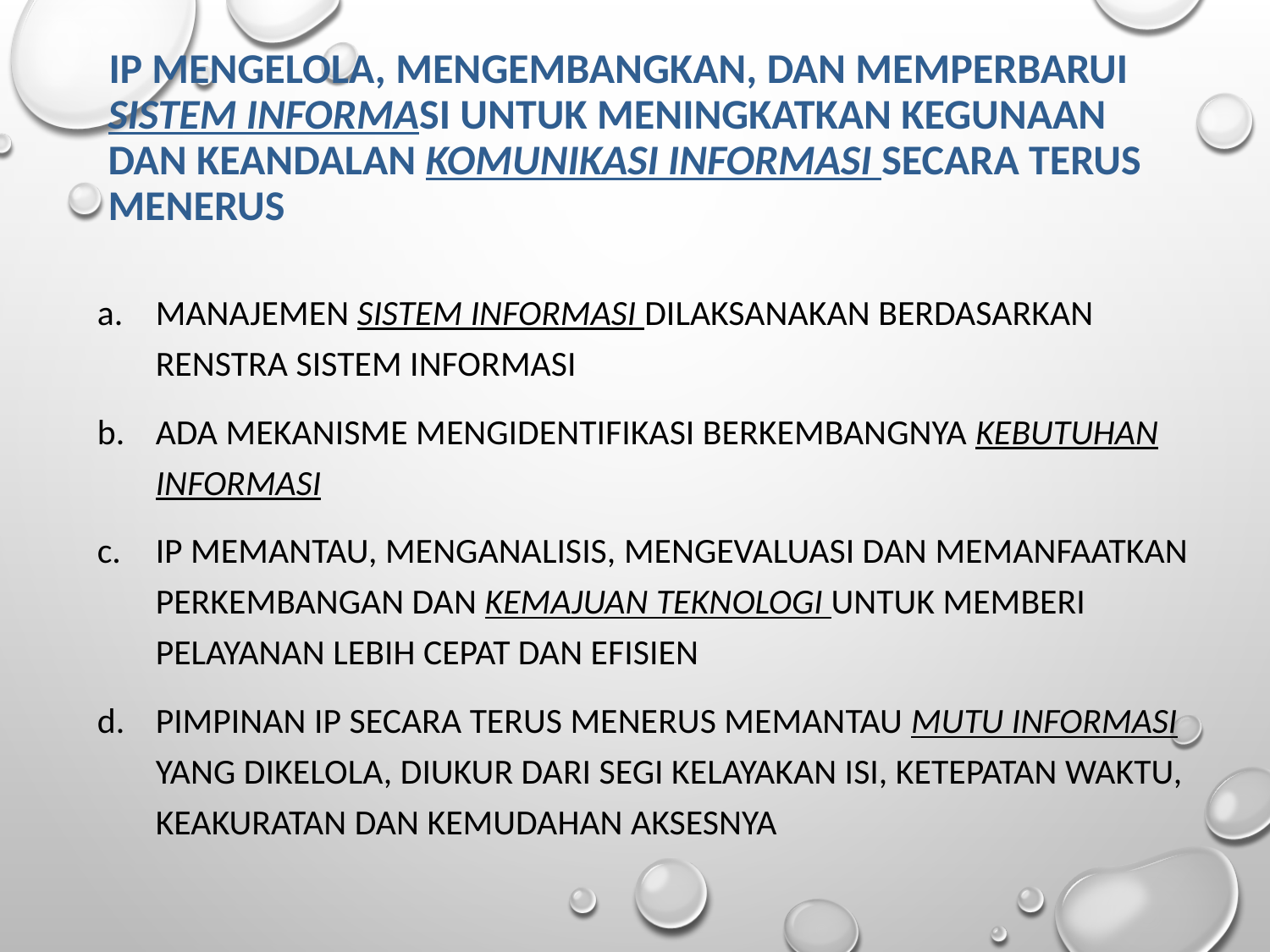

# IP MENGELOLA, MENGEMBANGKAN, DAN MEMPERBARUI SISTEM INFORMASI UNTUK MENINGKATKAN KEGUNAAN DAN KEANDALAN KOMUNIKASI INFORMASI SECARA TERUS MENERUS
Manajemen sistem informasi dilaksanakan berdasarkan renstra sistem informasi
Ada mekanisme mengidentifikasi berkembangnya kebutuhan informasi
IP memantau, menganalisis, mengevaluasi dan memanfaatkan perkembangan dan kemajuan teknologi untuk memberi pelayanan lebih cepat dan efisien
Pimpinan IP secara terus menerus memantau mutu informasi yang dikelola, diukur dari segi kelayakan isi, ketepatan waktu, keakuratan dan kemudahan aksesnya